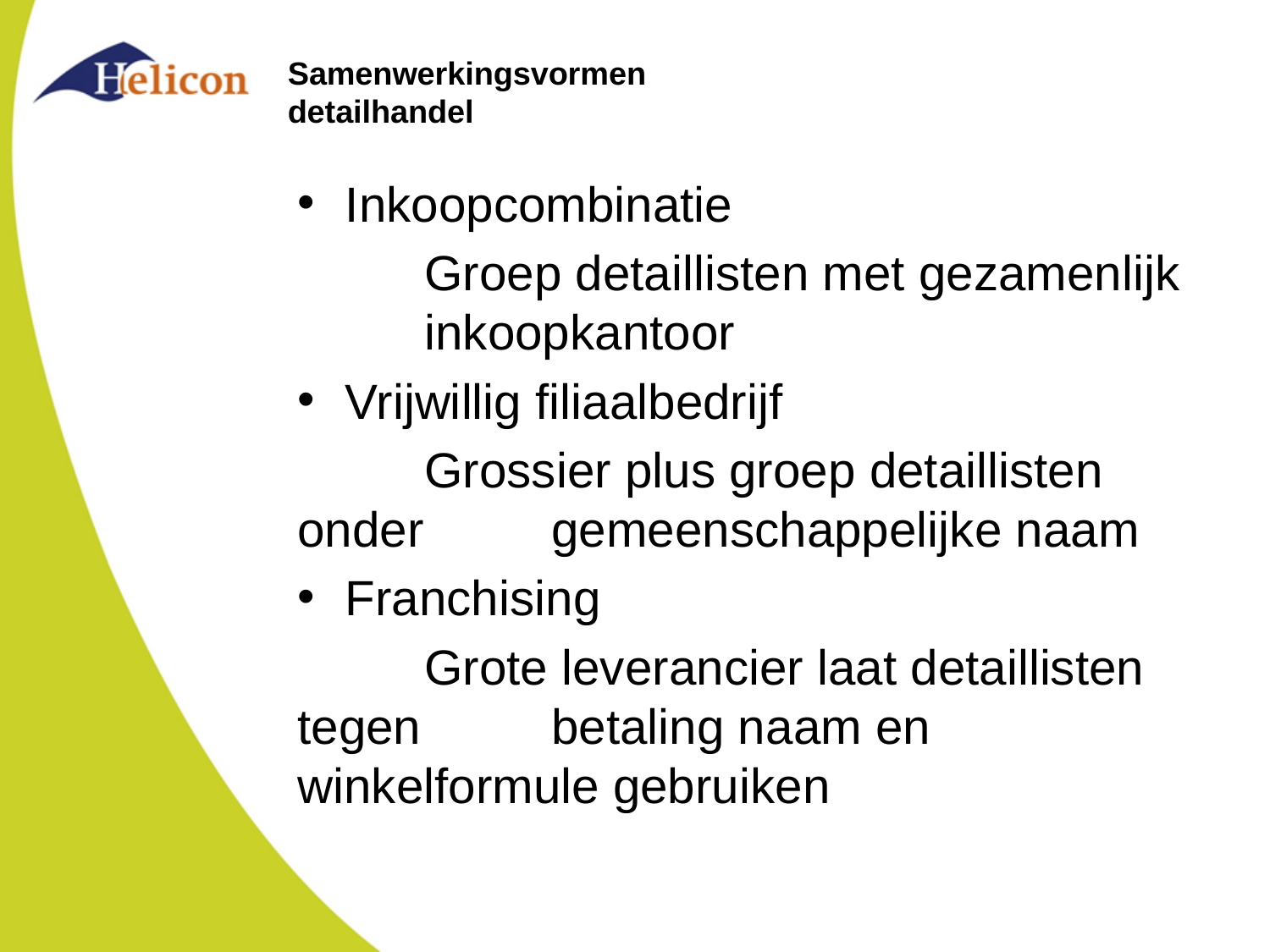

# Samenwerkingsvormen detailhandel
Inkoopcombinatie
	Groep detaillisten met gezamenlijk 	inkoopkantoor
Vrijwillig filiaalbedrijf
	Grossier plus groep detaillisten onder 	gemeenschappelijke naam
Franchising
	Grote leverancier laat detaillisten tegen 	betaling naam en winkelformule gebruiken